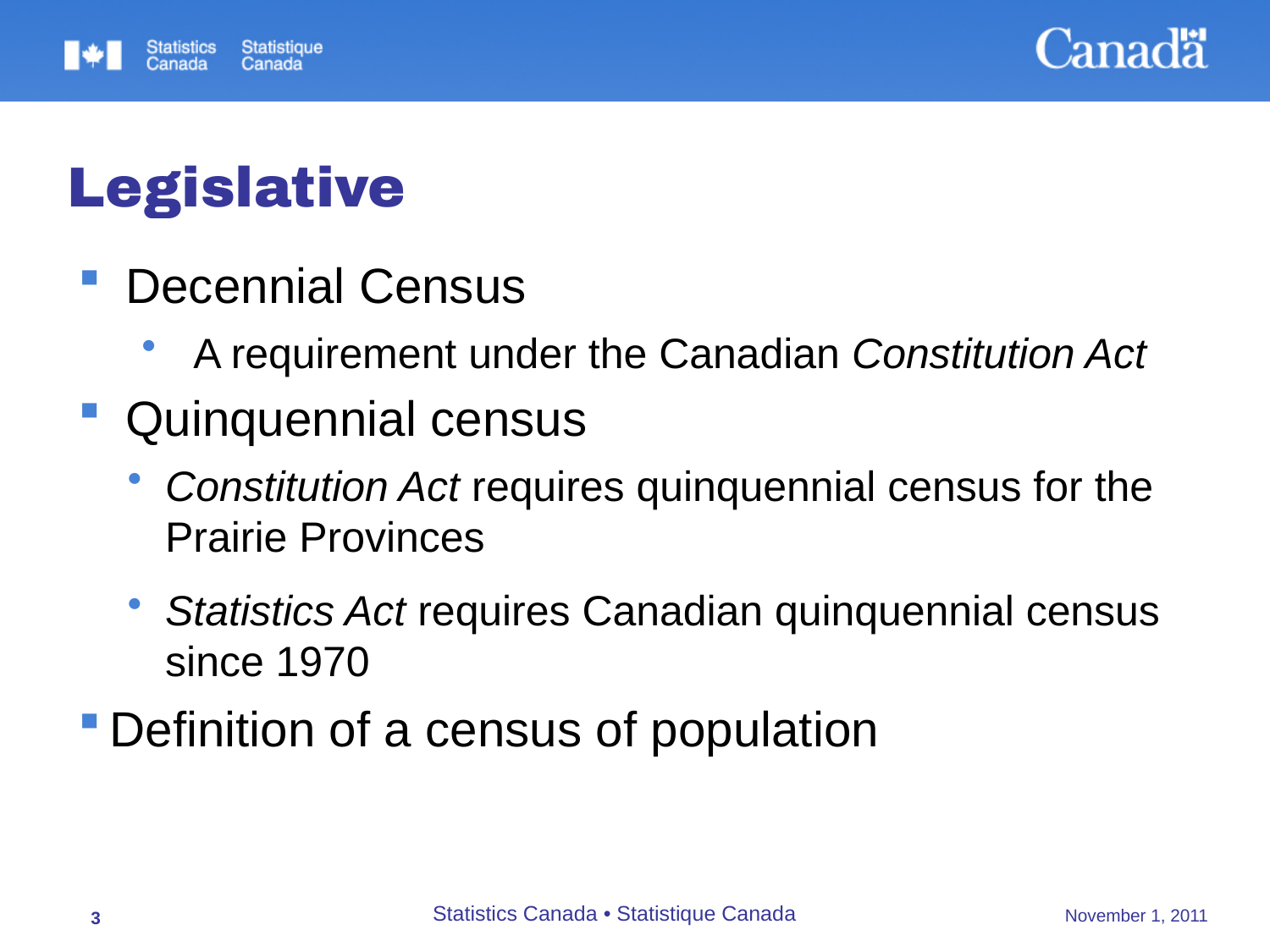

# Legislative
Decennial Census
 A requirement under the Canadian Constitution Act
Quinquennial census
Constitution Act requires quinquennial census for the Prairie Provinces
Statistics Act requires Canadian quinquennial census since 1970
Definition of a census of population

Statistics Canada • Statistique Canada
November 1, 2011
3